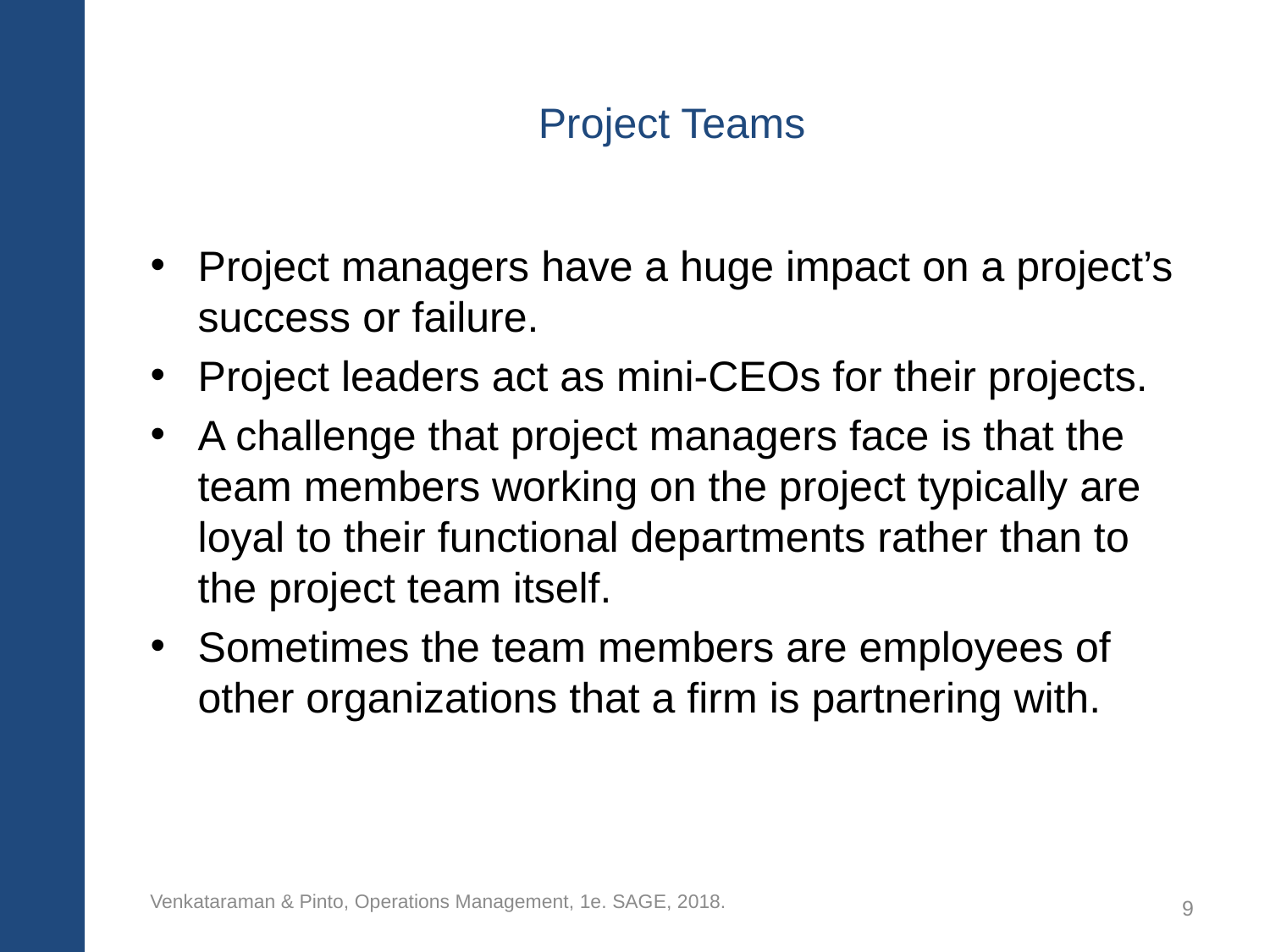

# Project Teams
Project managers have a huge impact on a project’s success or failure.
Project leaders act as mini-CEOs for their projects.
A challenge that project managers face is that the team members working on the project typically are loyal to their functional departments rather than to the project team itself.
Sometimes the team members are employees of other organizations that a firm is partnering with.
Venkataraman & Pinto, Operations Management, 1e. SAGE, 2018.
9